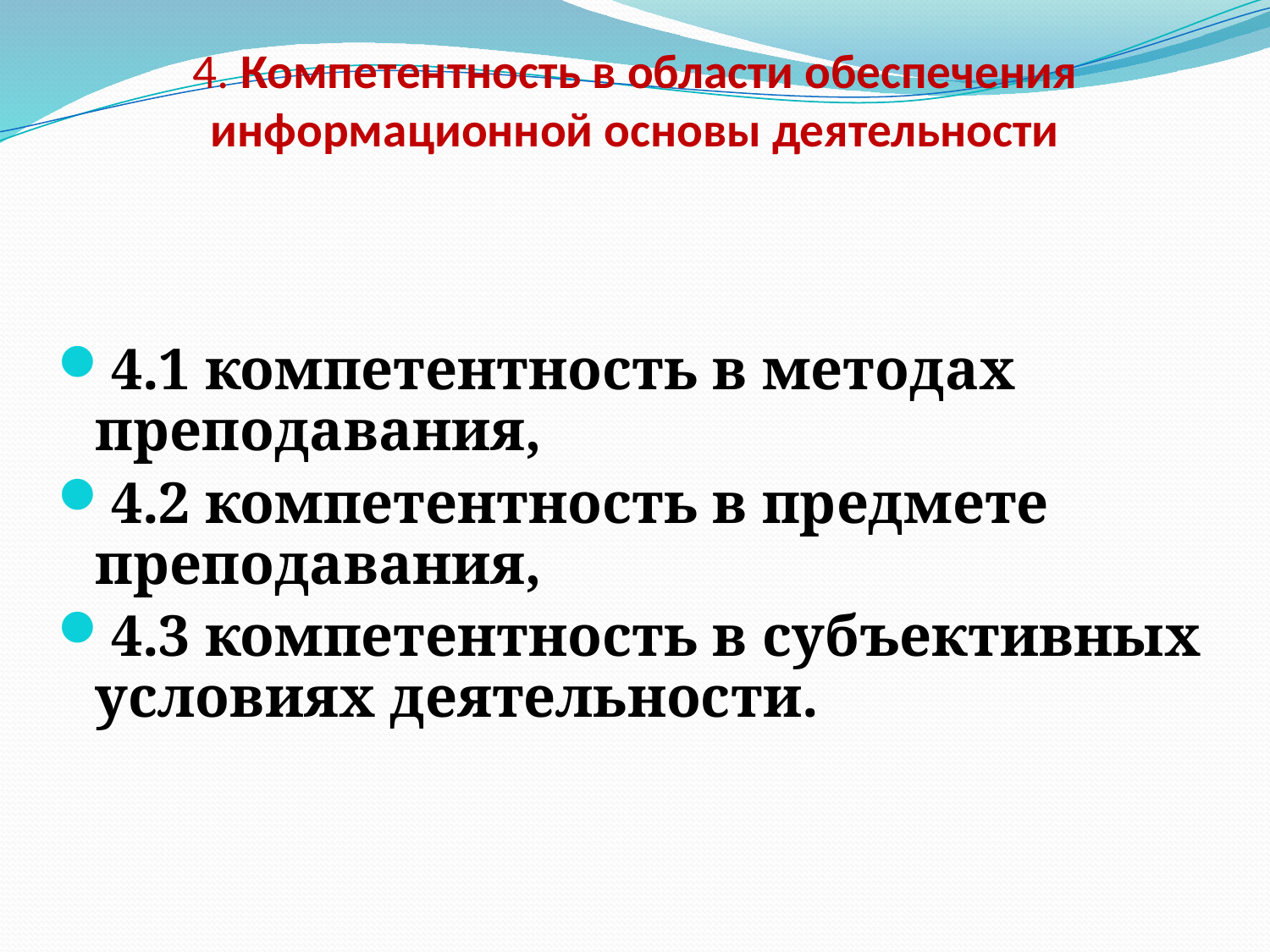

# 4. Компетентность в области обеспечения информационной основы деятельности

4.1 компетентность в методах преподавания,
4.2 компетентность в предмете преподавания,
4.3 компетентность в субъективных условиях деятельности.